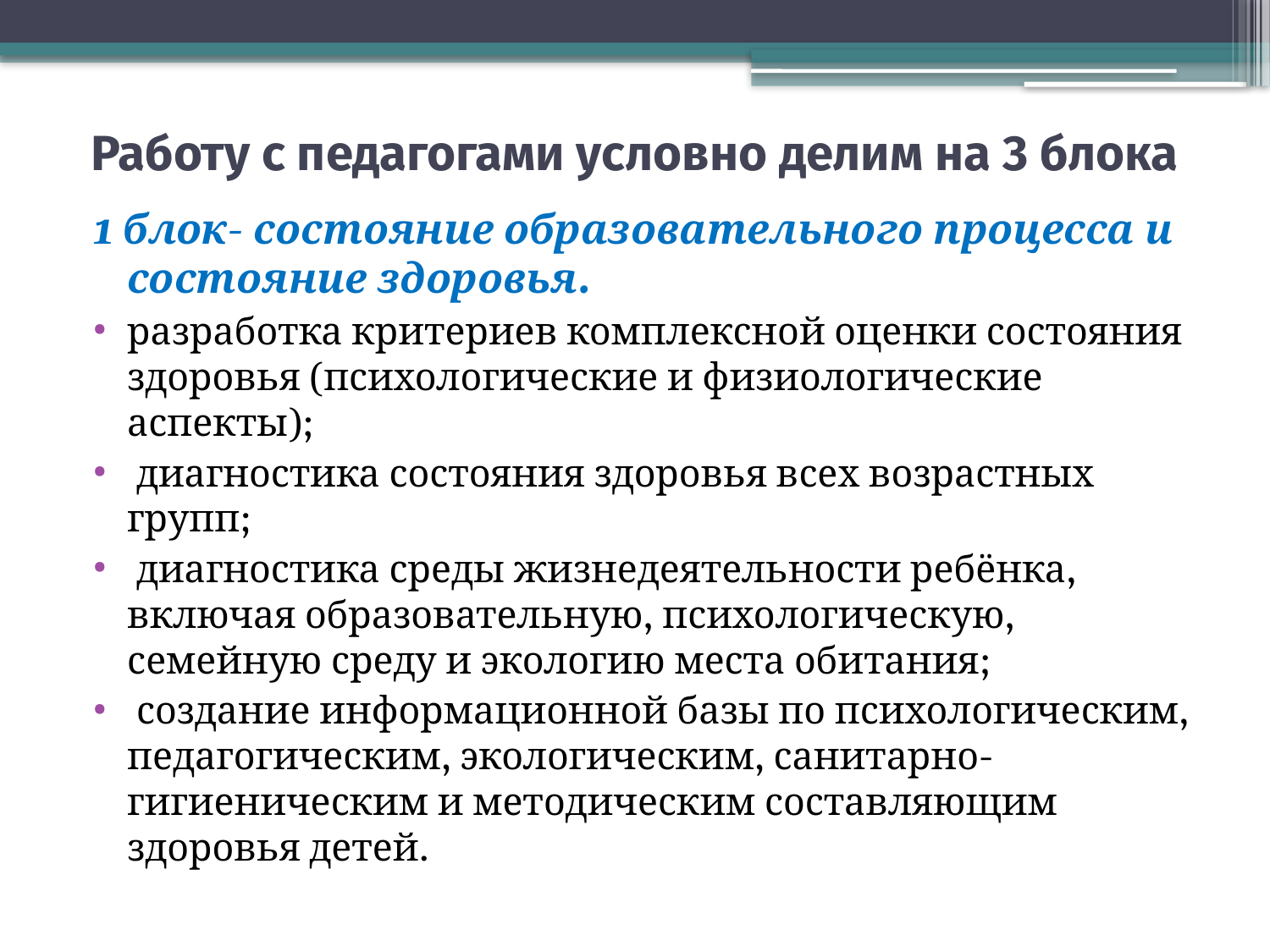

# Работу с педагогами условно делим на 3 блока
1 блок- состояние образовательного процесса и состояние здоровья.
разработка критериев комплексной оценки состояния здоровья (психологические и физиологические аспекты);
 диагностика состояния здоровья всех возрастных групп;
 диагностика среды жизнедеятельности ребёнка, включая образовательную, психологическую, семейную среду и экологию места обитания;
 создание информационной базы по психологическим, педагогическим, экологическим, санитарно-гигиеническим и методическим составляющим здоровья детей.